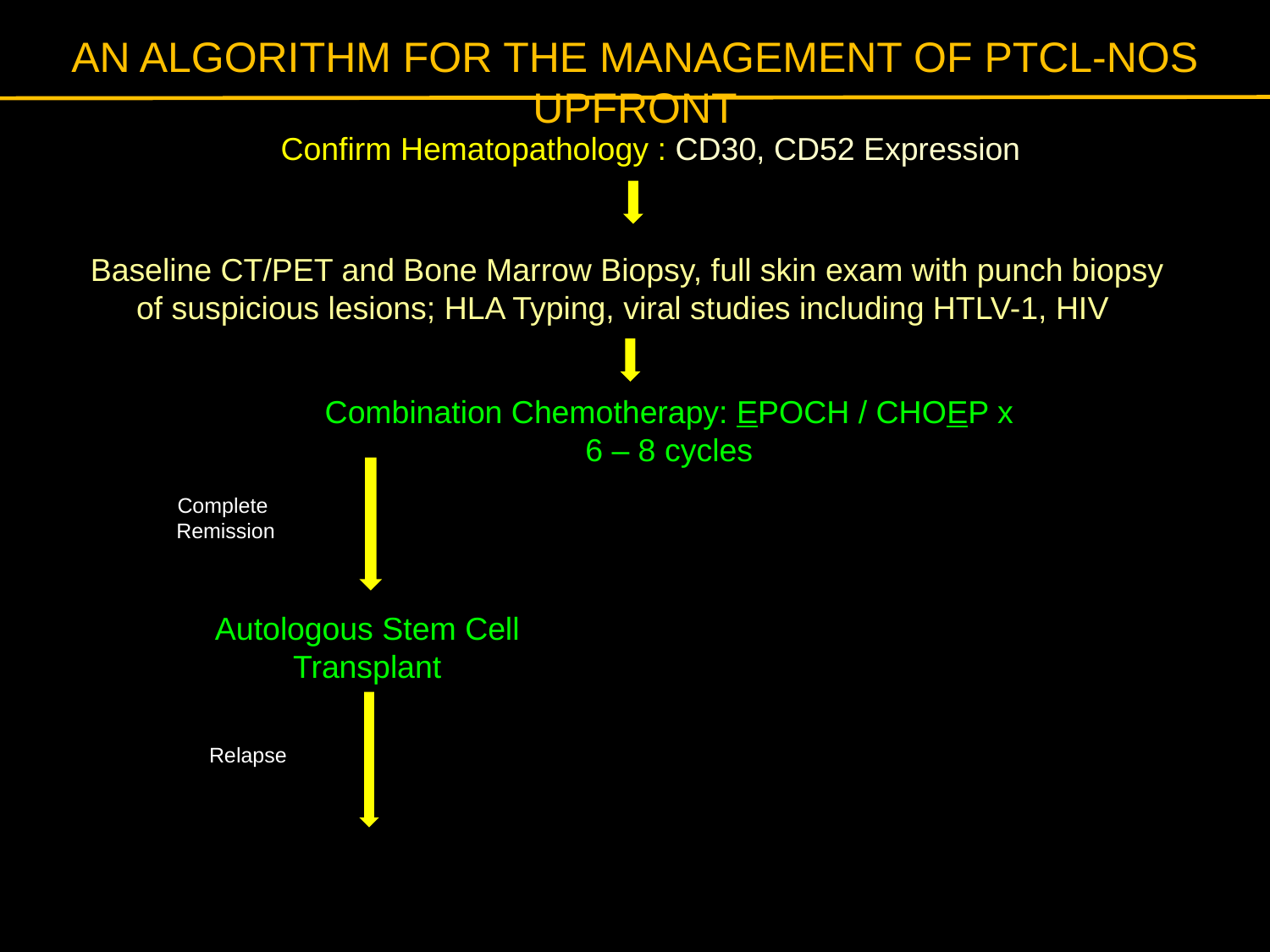

An Algorithm for the Management of PTCL-NOS Upfront
Confirm Hematopathology : CD30, CD52 Expression

Baseline CT/PET and Bone Marrow Biopsy, full skin exam with punch biopsy of suspicious lesions; HLA Typing, viral studies including HTLV-1, HIV

Combination Chemotherapy: EPOCH / CHOEP x 6 – 8 cycles

Complete
Remission
Autologous Stem Cell Transplant

Relapse